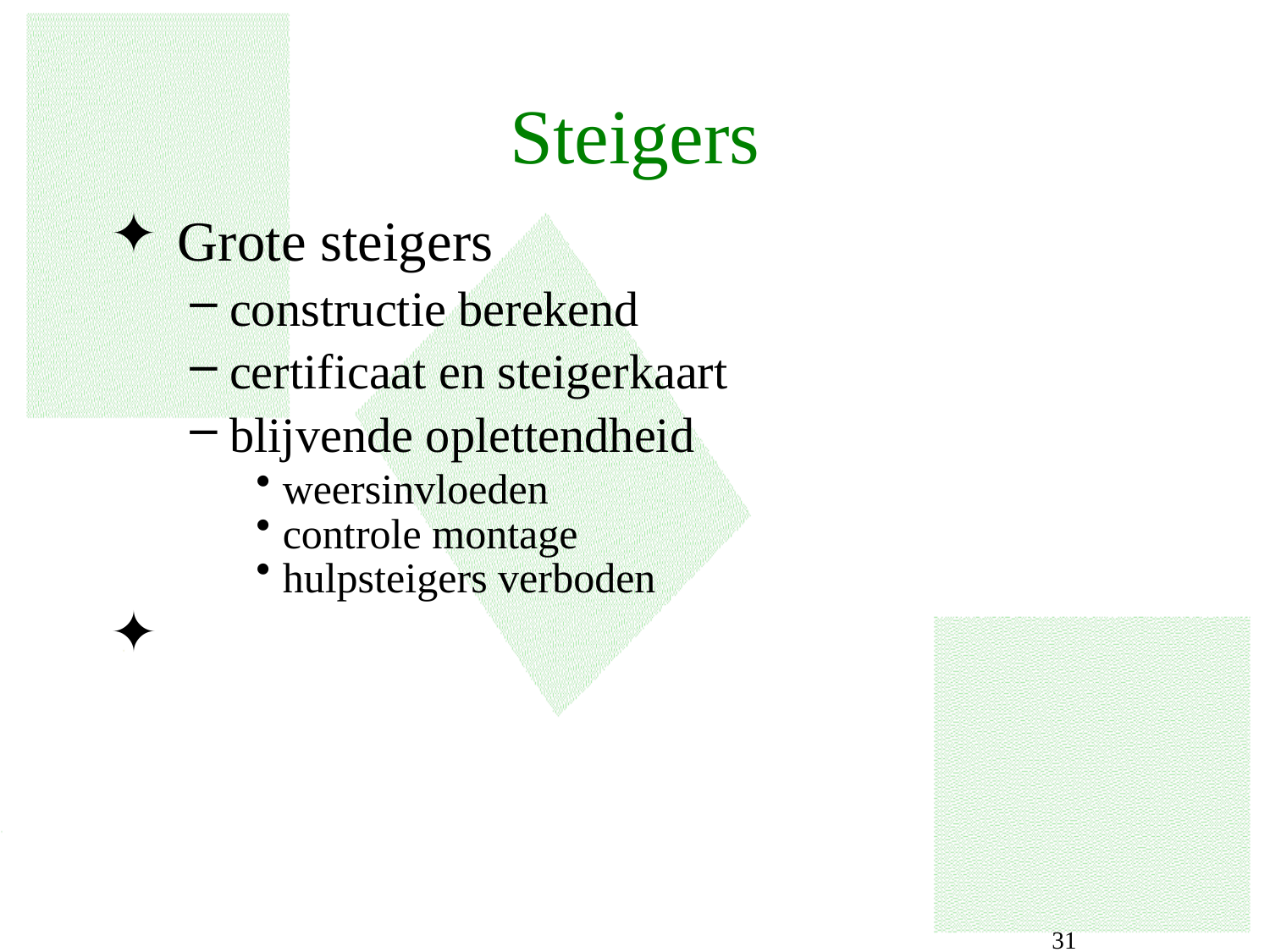

Steigers
 Grote steigers
constructie berekend
certificaat en steigerkaart
blijvende oplettendheid
weersinvloeden
controle montage
hulpsteigers verboden

                     31